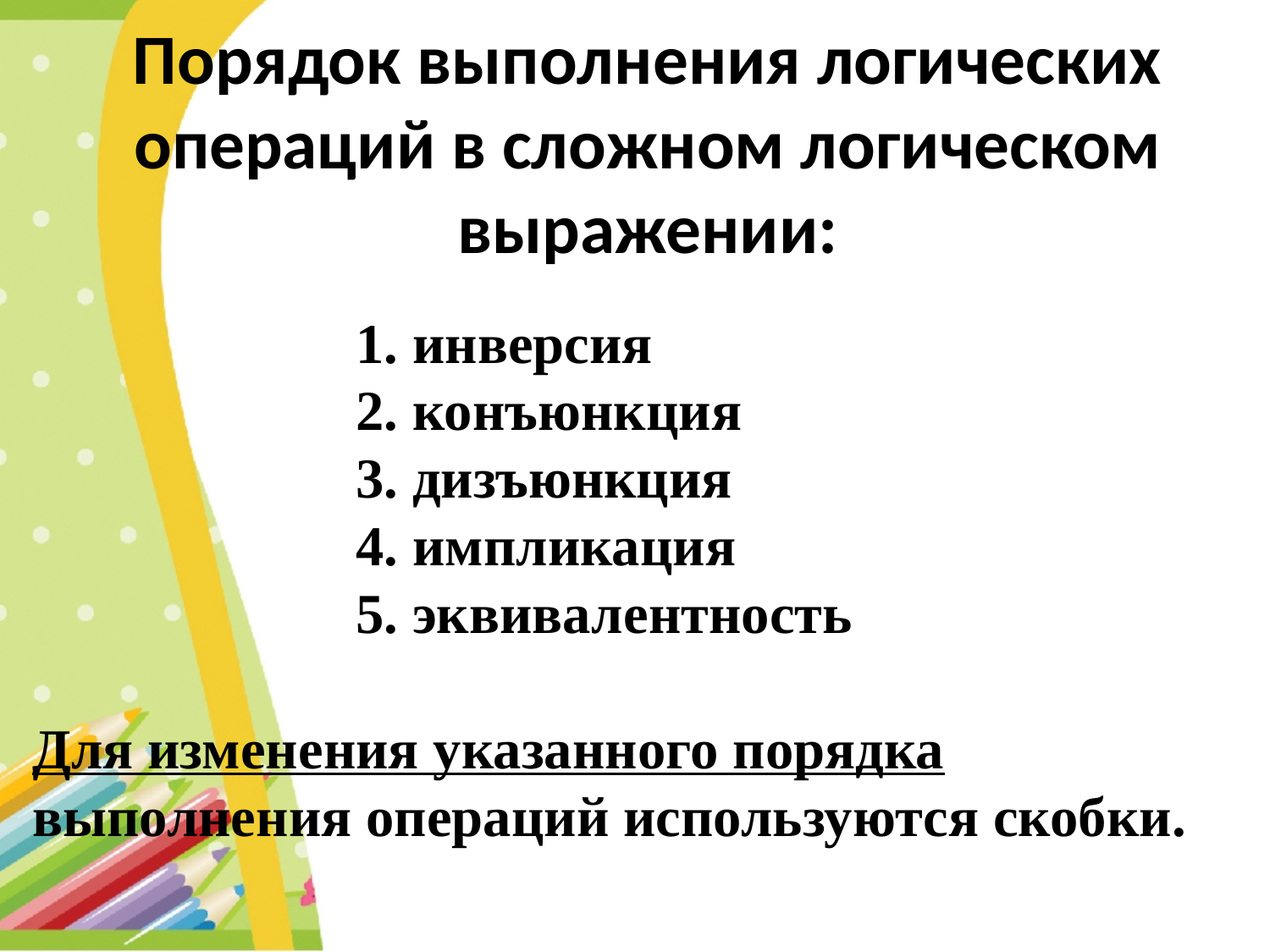

# Порядок выполнения логических операций в сложном логическом выражении:
1. инверсия
2. конъюнкция
3. дизъюнкция
4. импликация
5. эквивалентность

Для изменения указанного порядка
выполнения операций используются скобки.